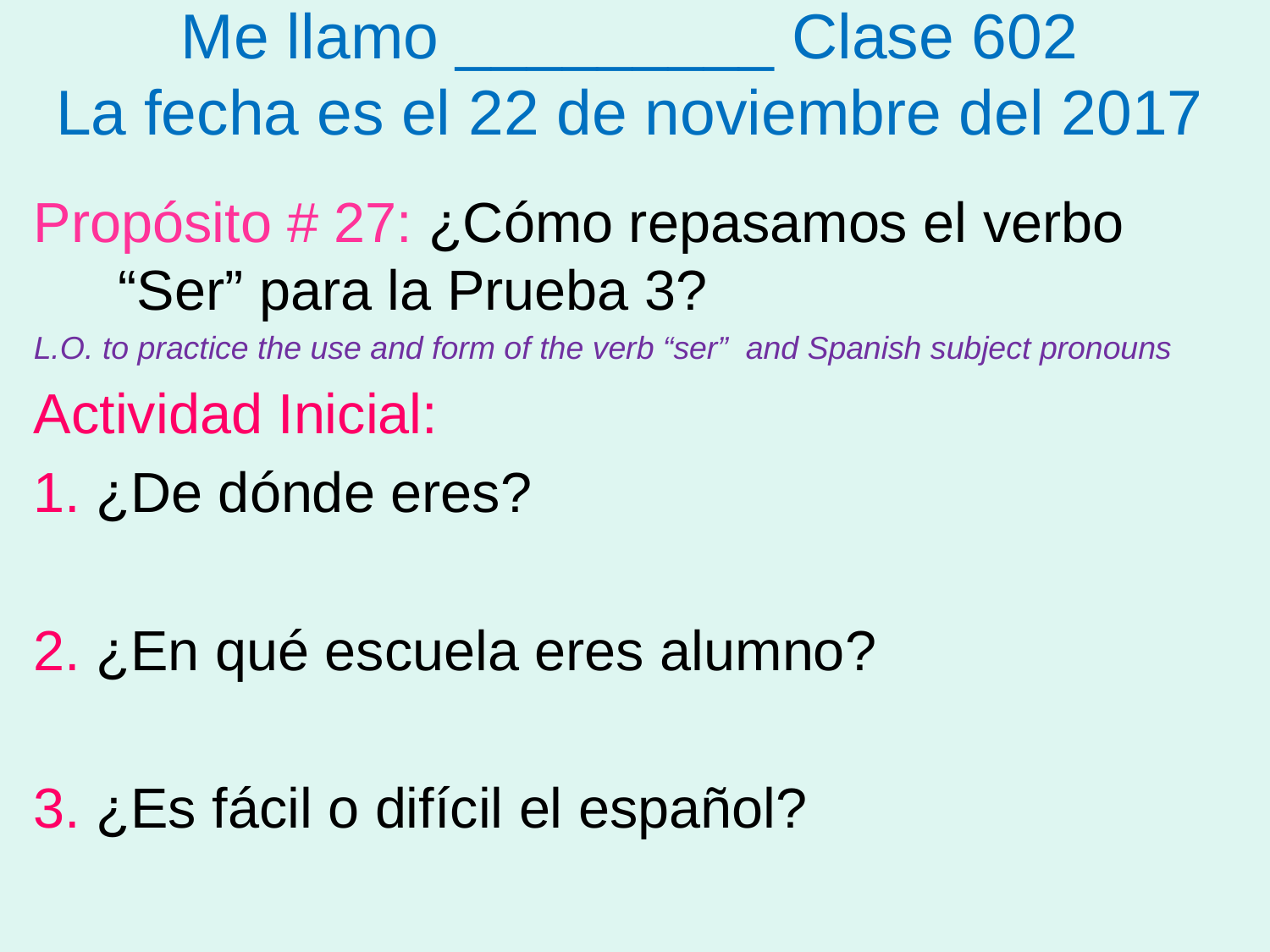

Me llamo _________ Clase 602
La fecha es el 22 de noviembre del 2017
Propósito # 27: ¿Cómo repasamos el verbo “Ser” para la Prueba 3?
L.O. to practice the use and form of the verb “ser”  and Spanish subject pronouns
Actividad Inicial:
1. ¿De dónde eres?

2. ¿En qué escuela eres alumno?

3. ¿Es fácil o difícil el español?